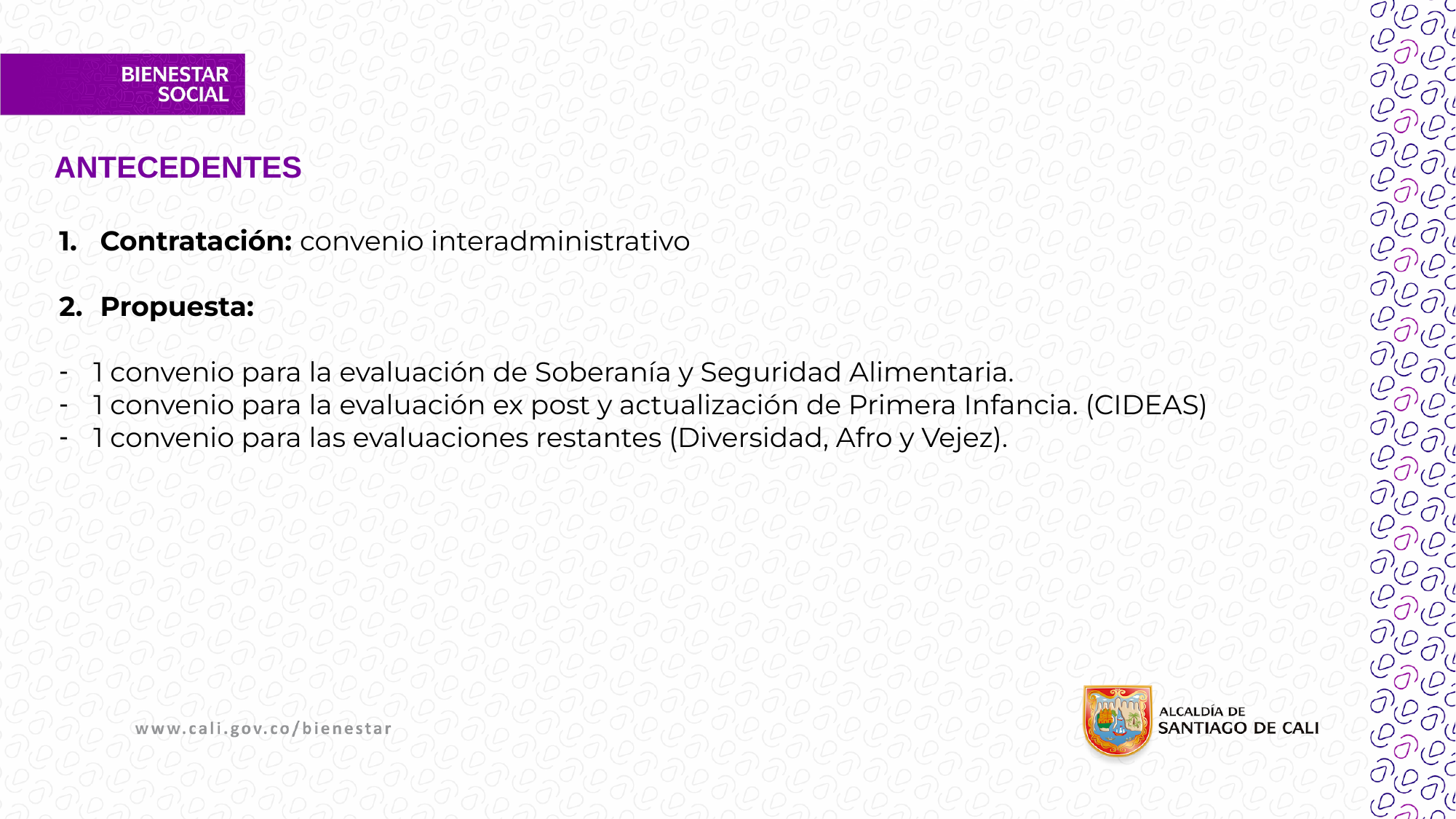

ANTECEDENTES

Contratación: convenio interadministrativo

Propuesta:

1 convenio para la evaluación de Soberanía y Seguridad Alimentaria.
1 convenio para la evaluación ex post y actualización de Primera Infancia. (CIDEAS)
1 convenio para las evaluaciones restantes (Diversidad, Afro y Vejez).